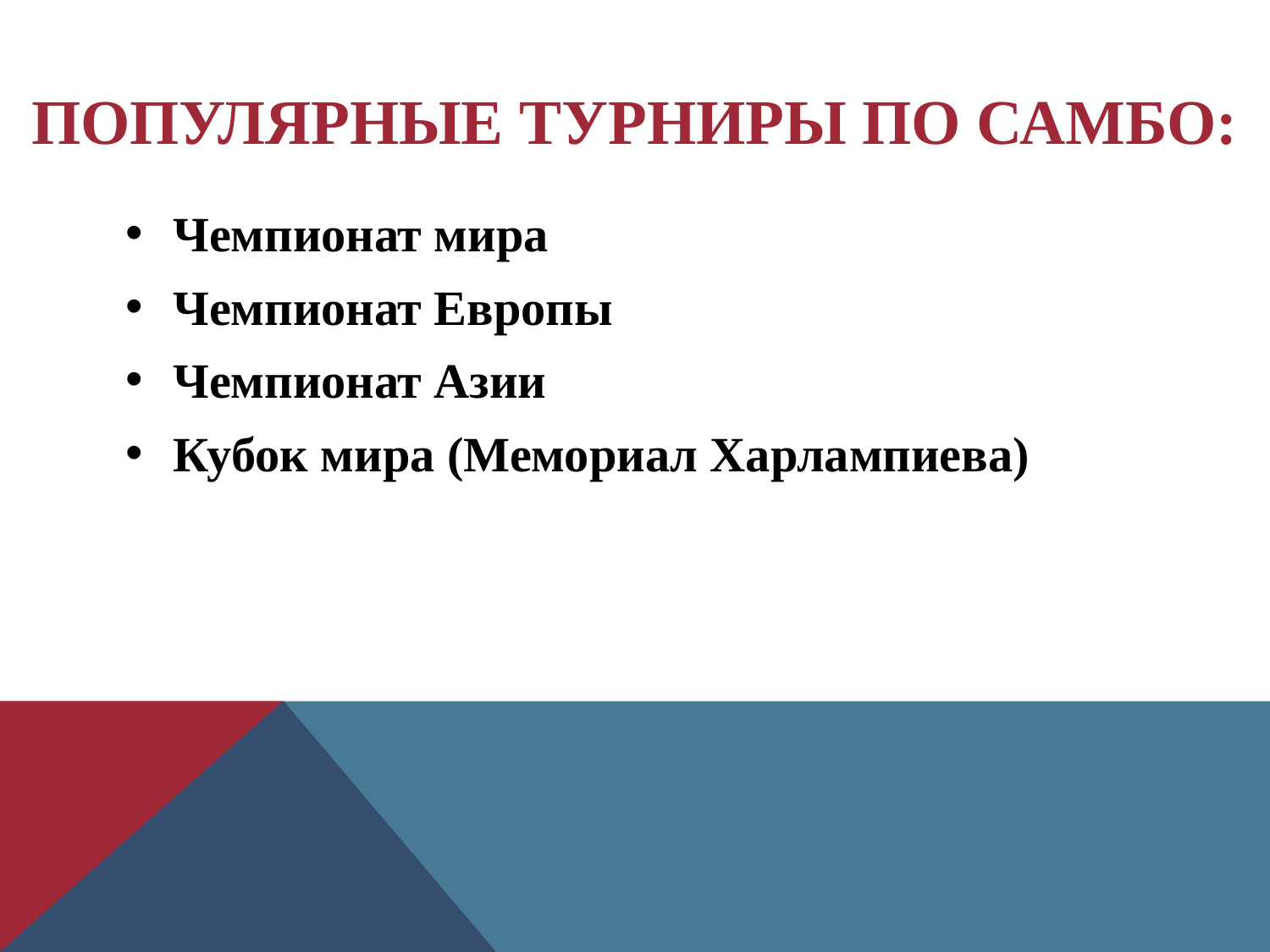

# Популярные турниры по самбо:
Чемпионат мира
Чемпионат Европы
Чемпионат Азии
Кубок мира (Мемориал Харлампиева)